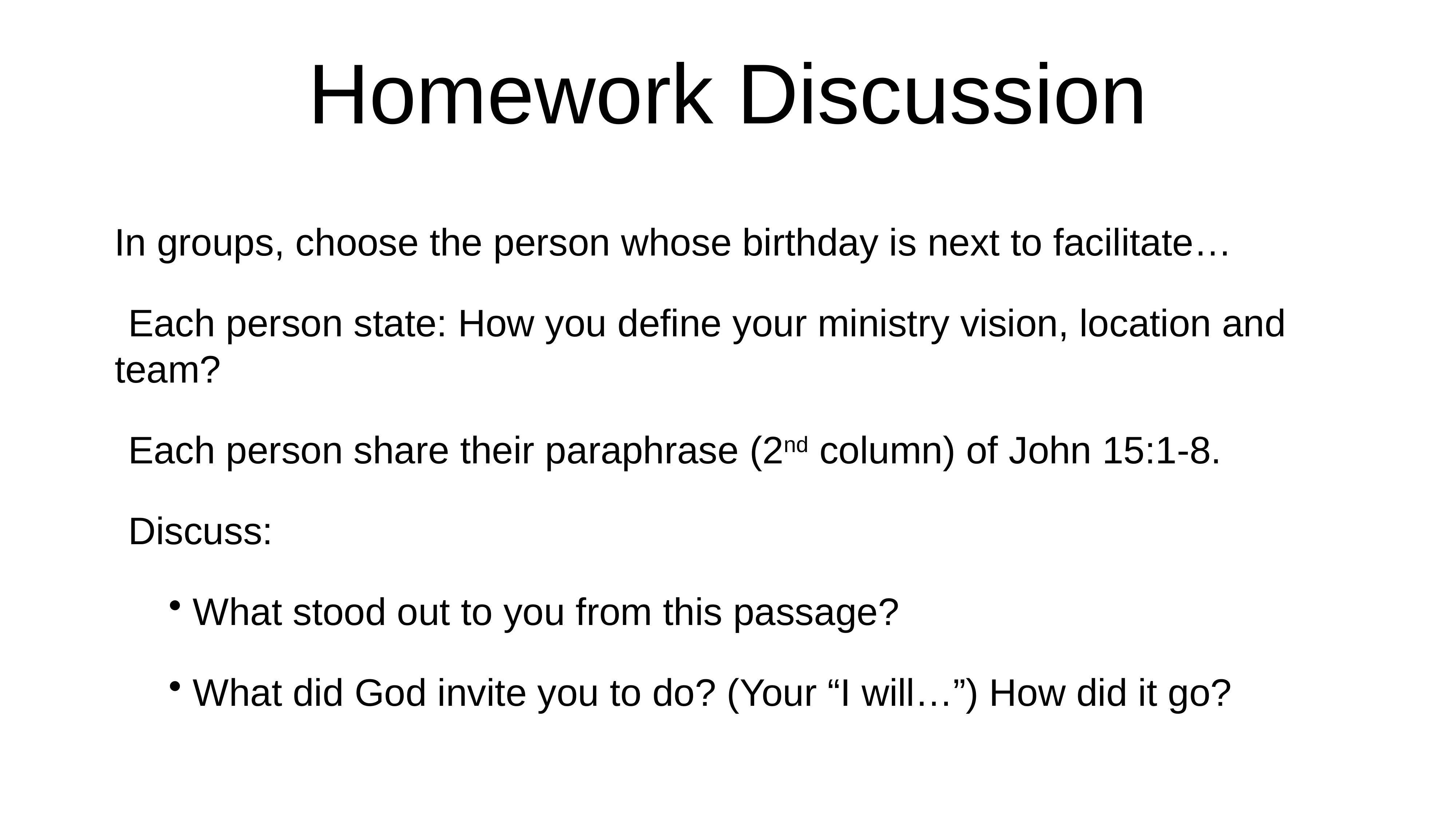

# Homework Discussion
 In groups, choose the person whose birthday is next to facilitate…
 Each person state: How you define your ministry vision, location and team?
 Each person share their paraphrase (2nd column) of John 15:1-8.
 Discuss:
 What stood out to you from this passage?
 What did God invite you to do? (Your “I will…”) How did it go?